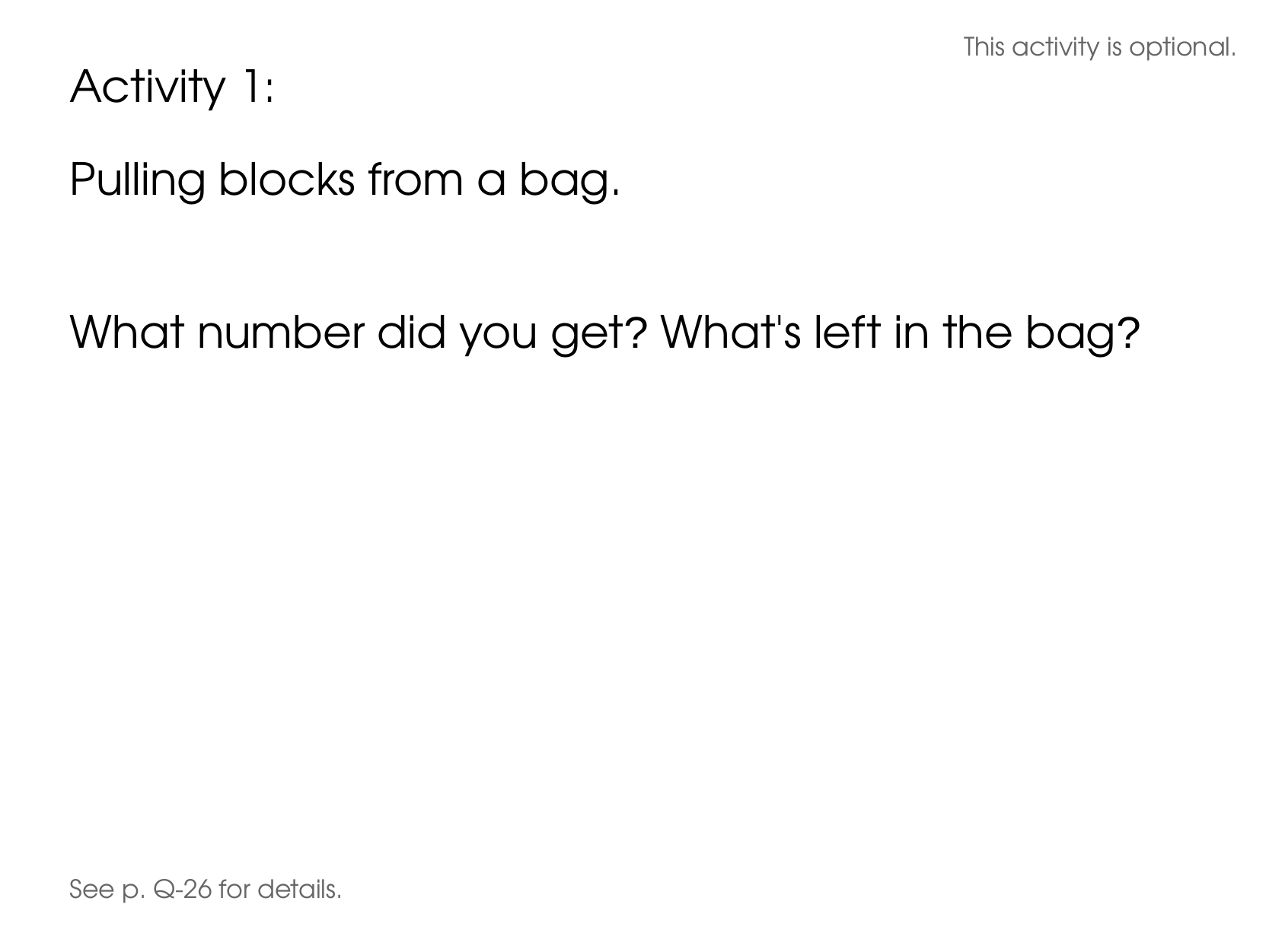

This activity is optional.
Activity 1:
Pulling blocks from a bag.

What number did you get? What's left in the bag?
See p. Q-26 for details.